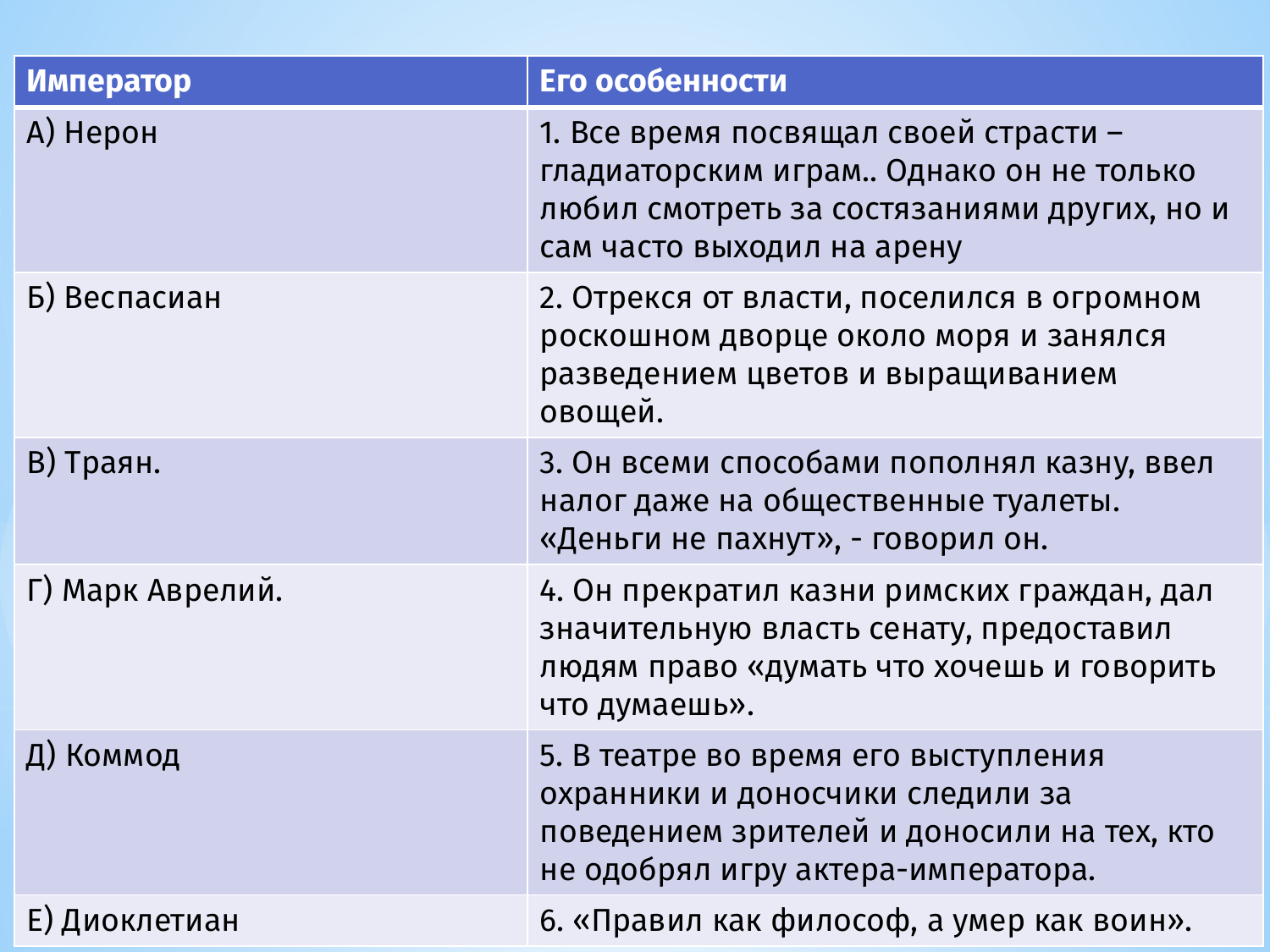

| Император | Его особенности |
| --- | --- |
| А) Нерон | 1. Все время посвящал своей страсти – гладиаторским играм.. Однако он не только любил смотреть за состязаниями других, но и сам часто выходил на арену |
| Б) Веспасиан | 2. Отрекся от власти, поселился в огромном роскошном дворце около моря и занялся разведением цветов и выращиванием овощей. |
| В) Траян. | 3. Он всеми способами пополнял казну, ввел налог даже на общественные туалеты. «Деньги не пахнут», - говорил он. |
| Г) Марк Аврелий. | 4. Он прекратил казни римских граждан, дал значительную власть сенату, предоставил людям право «думать что хочешь и говорить что думаешь». |
| Д) Коммод | 5. В театре во время его выступления охранники и доносчики следили за поведением зрителей и доносили на тех, кто не одобрял игру актера-императора. |
| Е) Диоклетиан | 6. «Правил как философ, а умер как воин». |